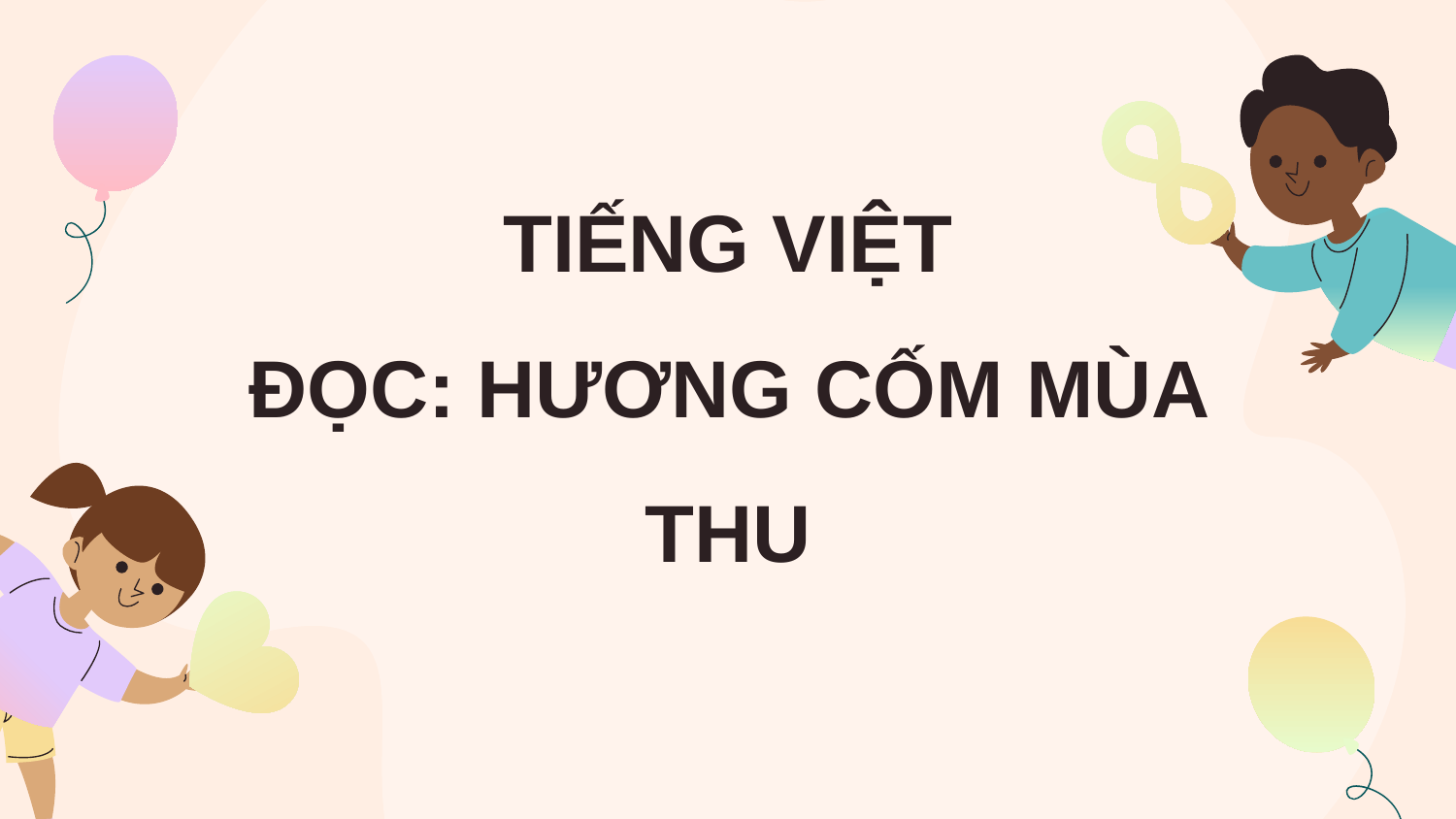

# TIẾNG VIỆT ĐỌC: HƯƠNG CỐM MÙA THU